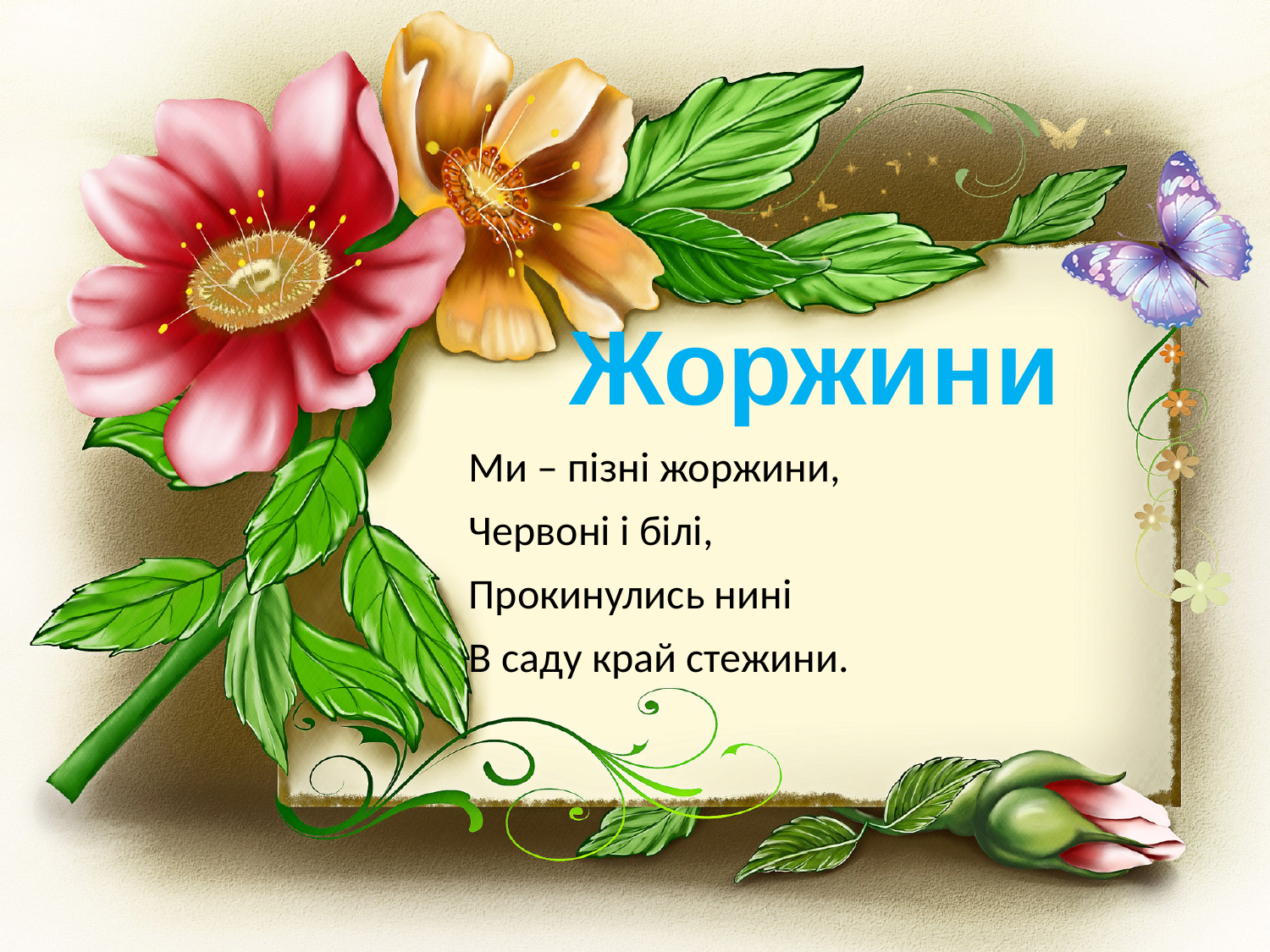

Жоржини
Ми – пізні жоржини,
Червоні і білі,
Прокинулись нині
В саду край стежини.